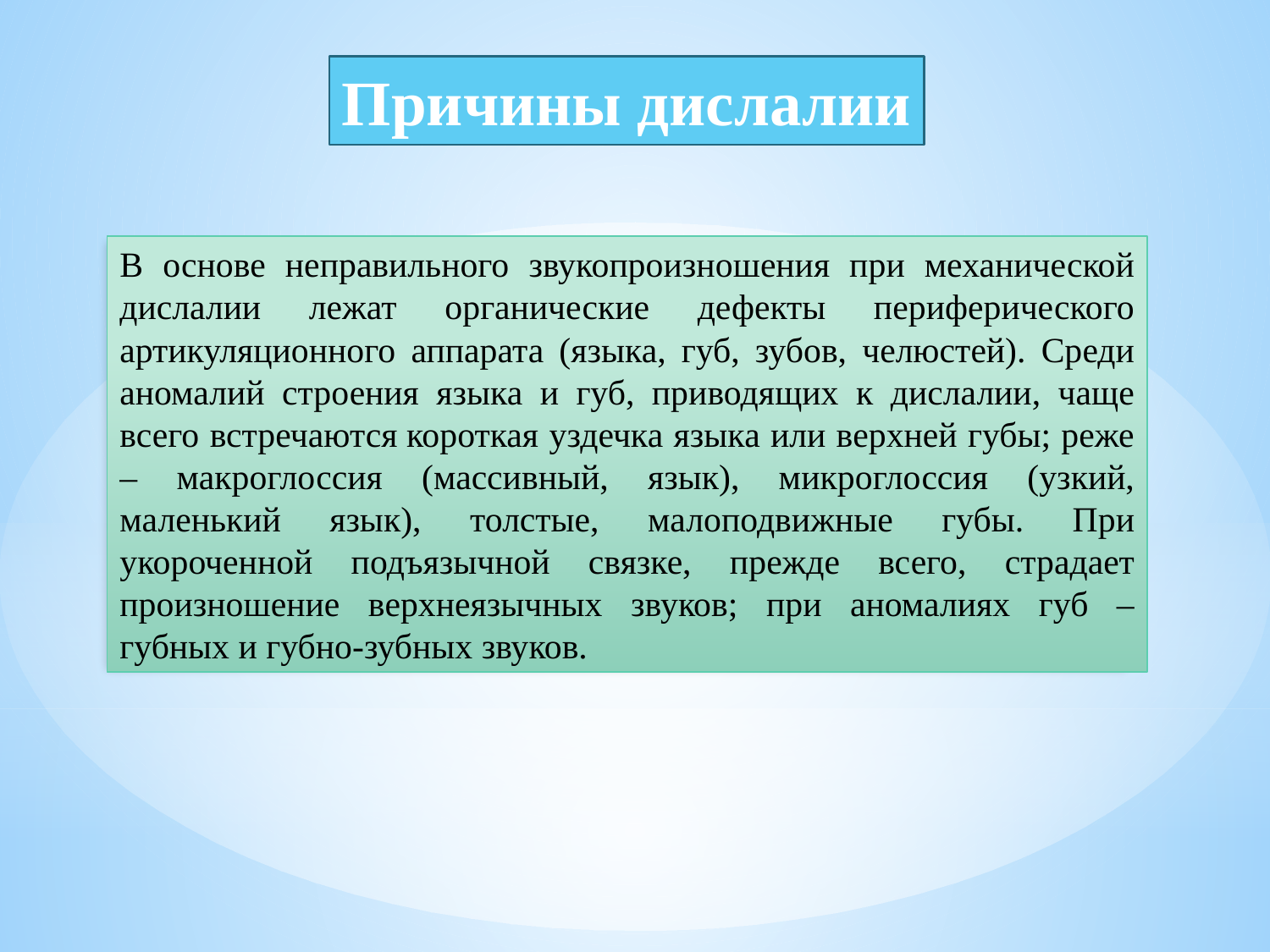

Причины дислалии
В основе неправильного звукопроизношения при механической дислалии лежат органические дефекты периферического артикуляционного аппарата (языка, губ, зубов, челюстей). Среди аномалий строения языка и губ, приводящих к дислалии, чаще всего встречаются короткая уздечка языка или верхней губы; реже – макроглоссия (массивный, язык), микроглоссия (узкий, маленький язык), толстые, малоподвижные губы. При укороченной подъязычной связке, прежде всего, страдает произношение верхнеязычных звуков; при аномалиях губ – губных и губно-зубных звуков.